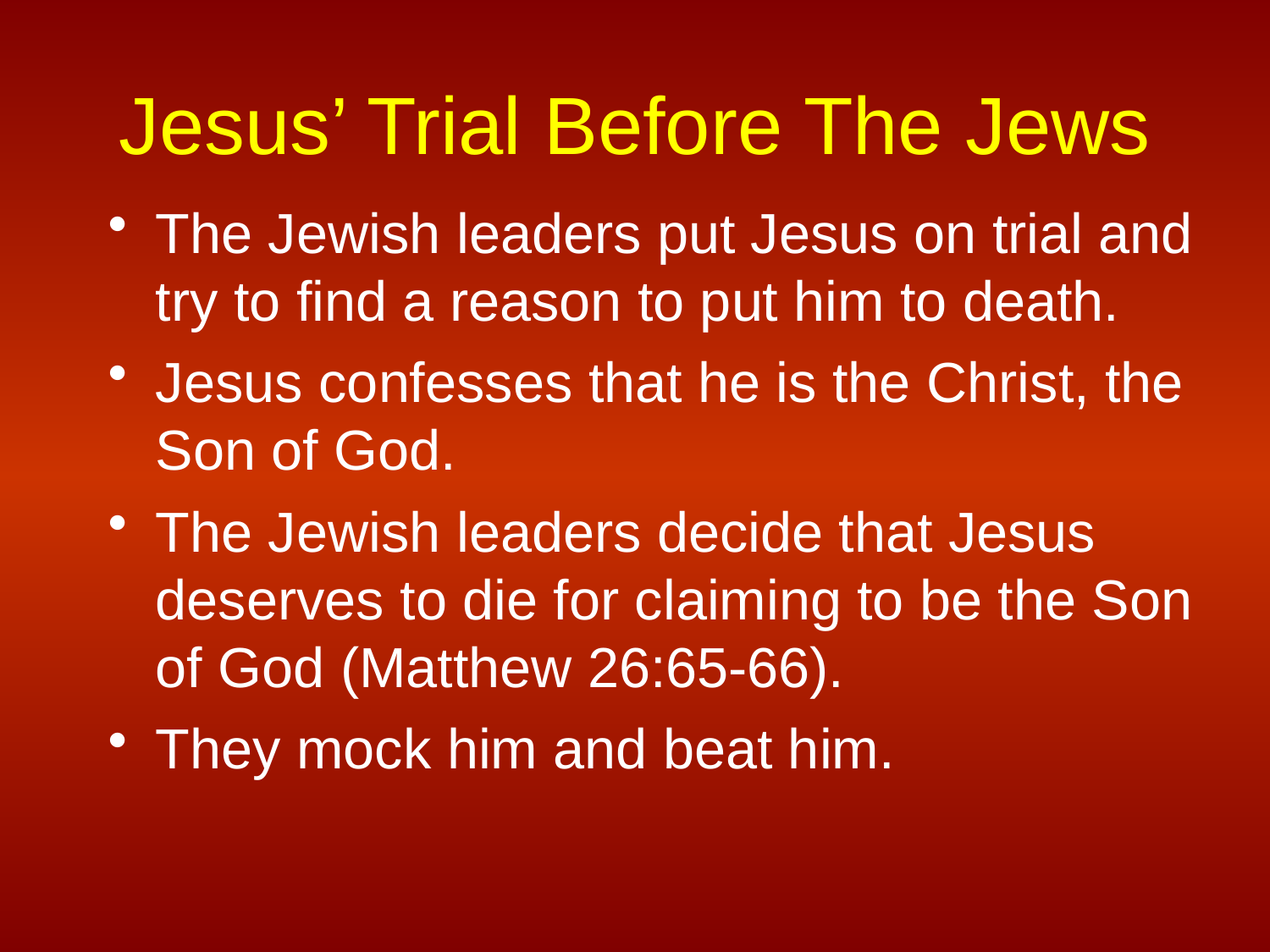

# Jesus’ Trial Before The Jews
The Jewish leaders put Jesus on trial and try to find a reason to put him to death.
Jesus confesses that he is the Christ, the Son of God.
The Jewish leaders decide that Jesus deserves to die for claiming to be the Son of God (Matthew 26:65-66).
They mock him and beat him.